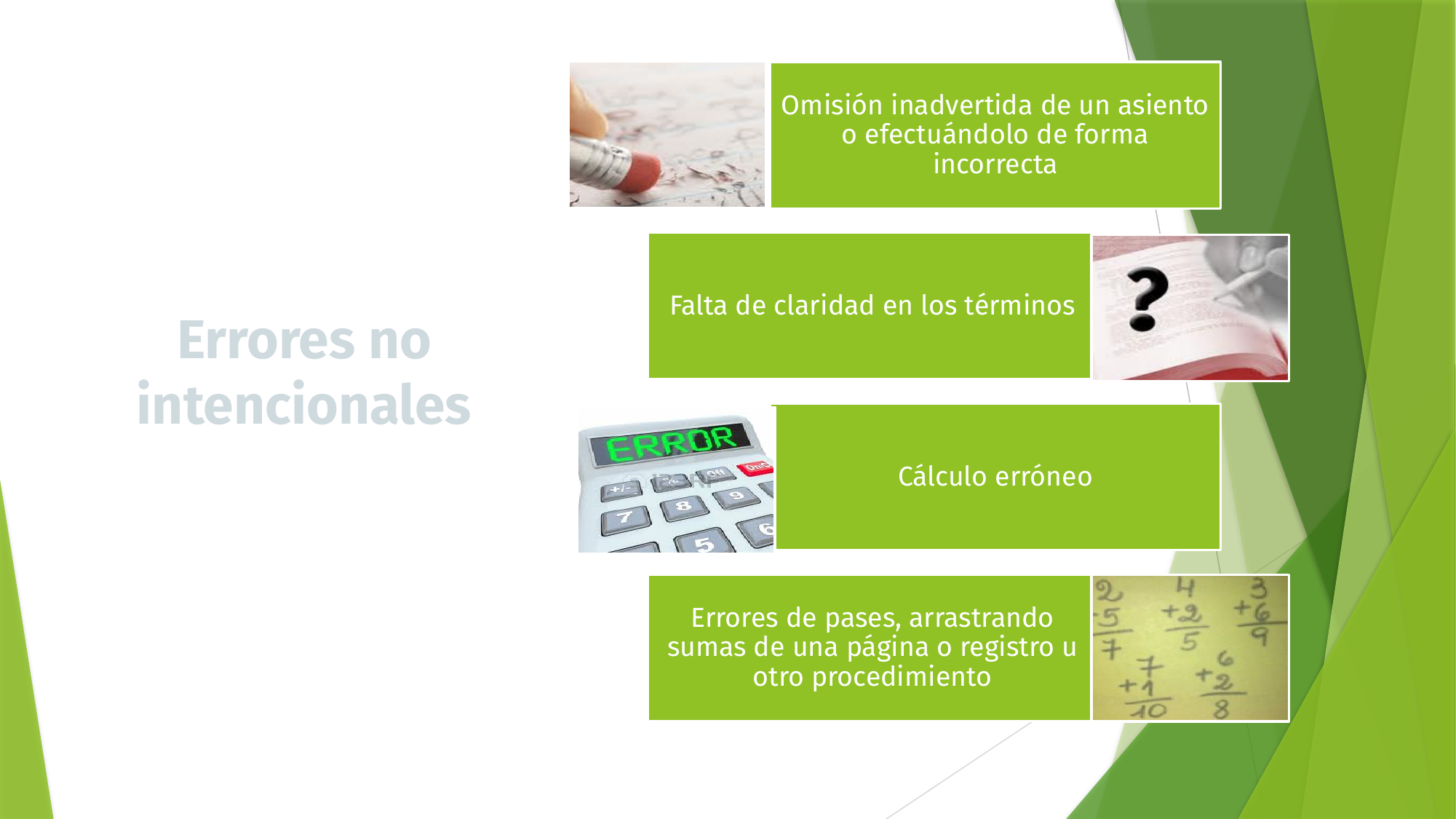

Omisión inadvertida de un asiento o efectuándolo de forma incorrecta
Falta de claridad en los términos
Cálculo erróneo
Errores de pases, arrastrando sumas de una página o registro u otro procedimiento
# Errores no intencionales